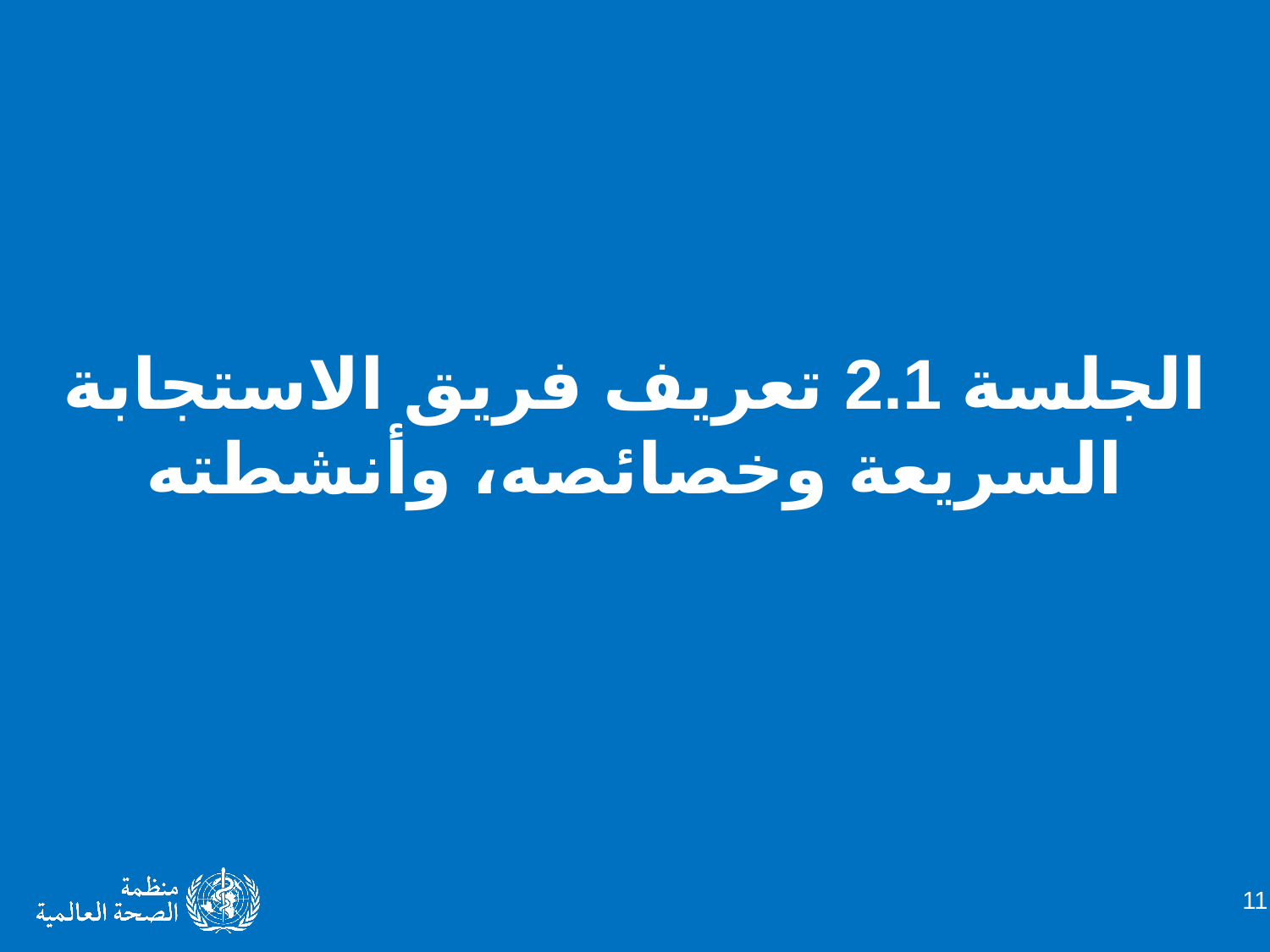

الجلسة 2.1 تعريف فريق الاستجابة السريعة وخصائصه، وأنشطته